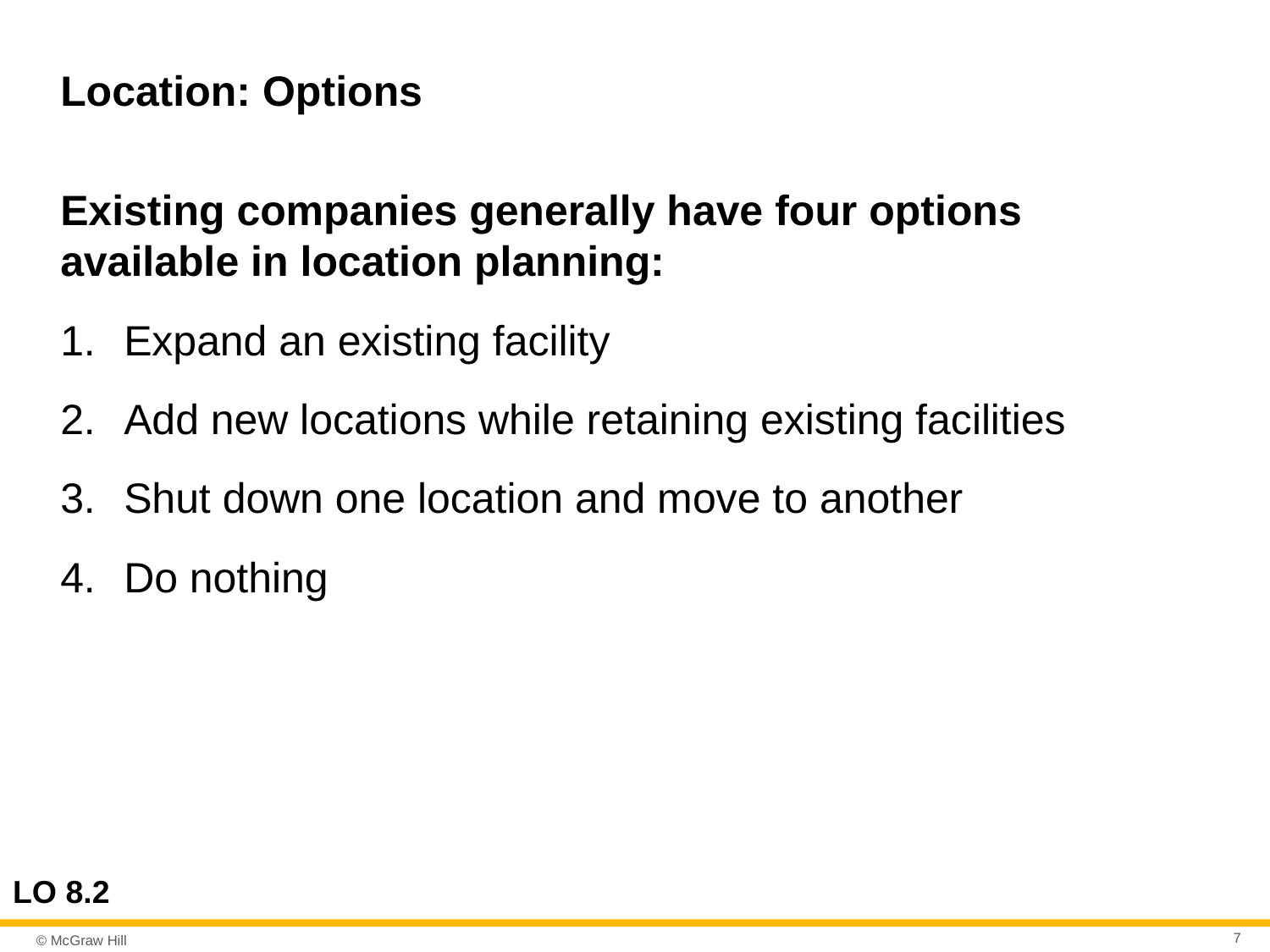

# Location: Options
Existing companies generally have four options available in location planning:
Expand an existing facility
Add new locations while retaining existing facilities
Shut down one location and move to another
Do nothing
LO 8.2